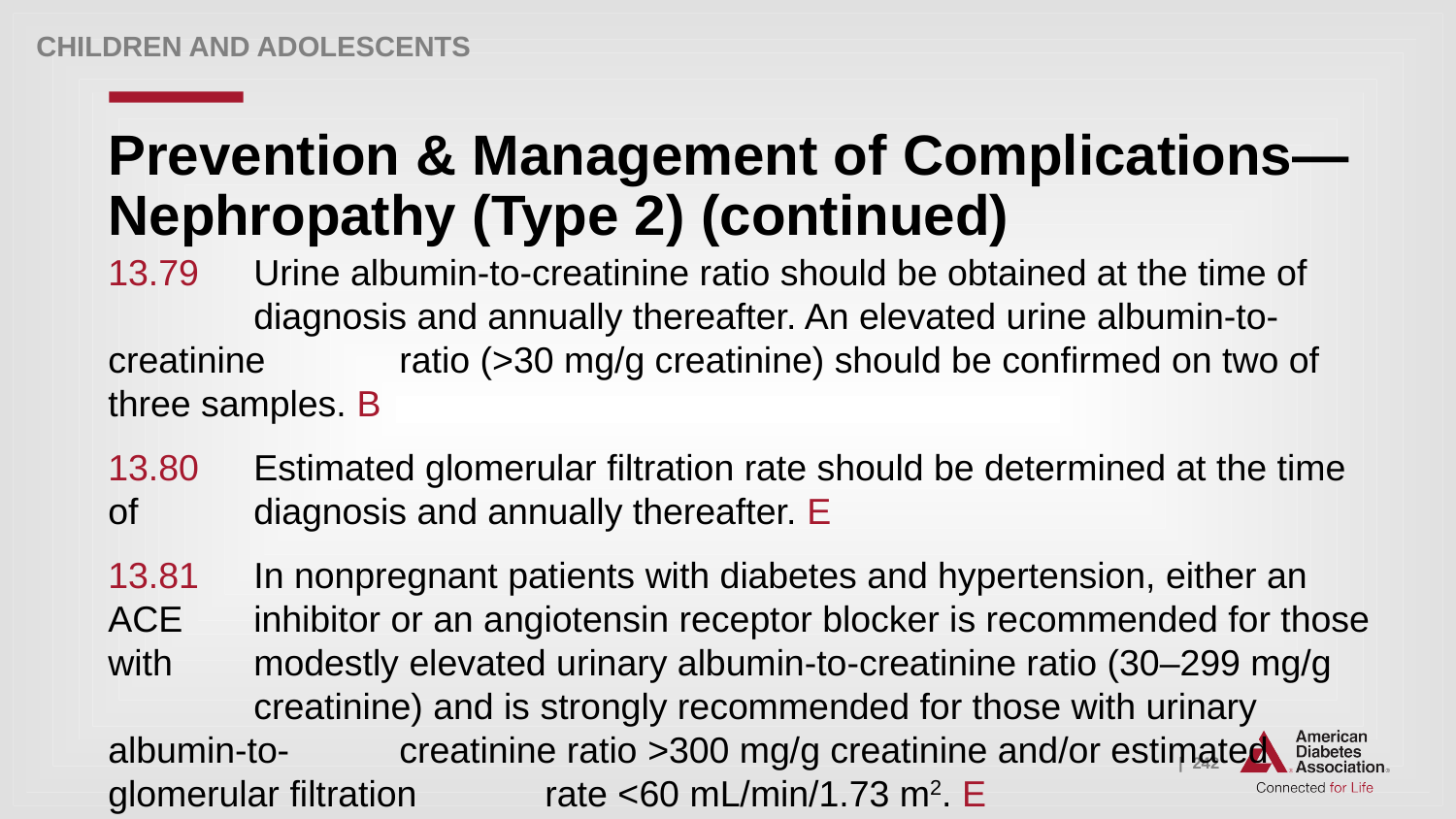

Children and adolescents
# Prevention & Management of Complications—Nephropathy (Type 2) (continued)
13.79 	Urine albumin-to-creatinine ratio should be obtained at the time of 	diagnosis and annually thereafter. An elevated urine albumin-to-creatinine 	ratio (>30 mg/g creatinine) should be confirmed on two of three samples. B
13.80 	Estimated glomerular filtration rate should be determined at the time of 	diagnosis and annually thereafter. E
13.81 	In nonpregnant patients with diabetes and hypertension, either an ACE 	inhibitor or an angiotensin receptor blocker is recommended for those with 	modestly elevated urinary albumin-to-creatinine ratio (30–299 mg/g 	creatinine) and is strongly recommended for those with urinary albumin-to- 	creatinine ratio >300 mg/g creatinine and/or estimated glomerular filtration 	rate <60 mL/min/1.73 m2. E